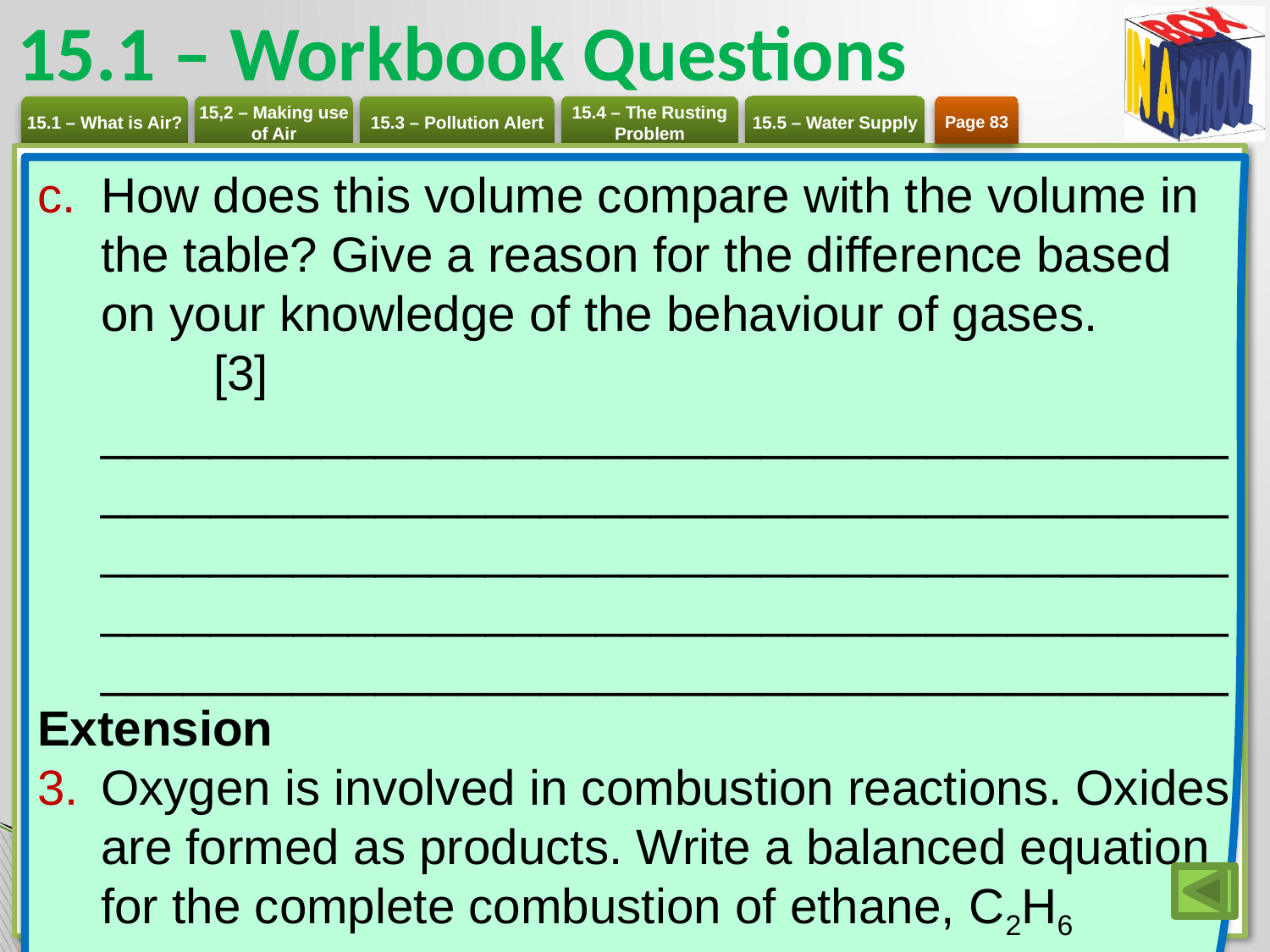

# 15.1 – Workbook Questions
Page 83
How does this volume compare with the volume in the table? Give a reason for the difference based on your knowledge of the behaviour of gases.	[3]
_____________________________________________________________________________________________________________________________________________________________________________________________________________
Extension
Oxygen is involved in combustion reactions. Oxides are formed as products. Write a balanced equation for the complete combustion of ethane, C2H6 	[2]